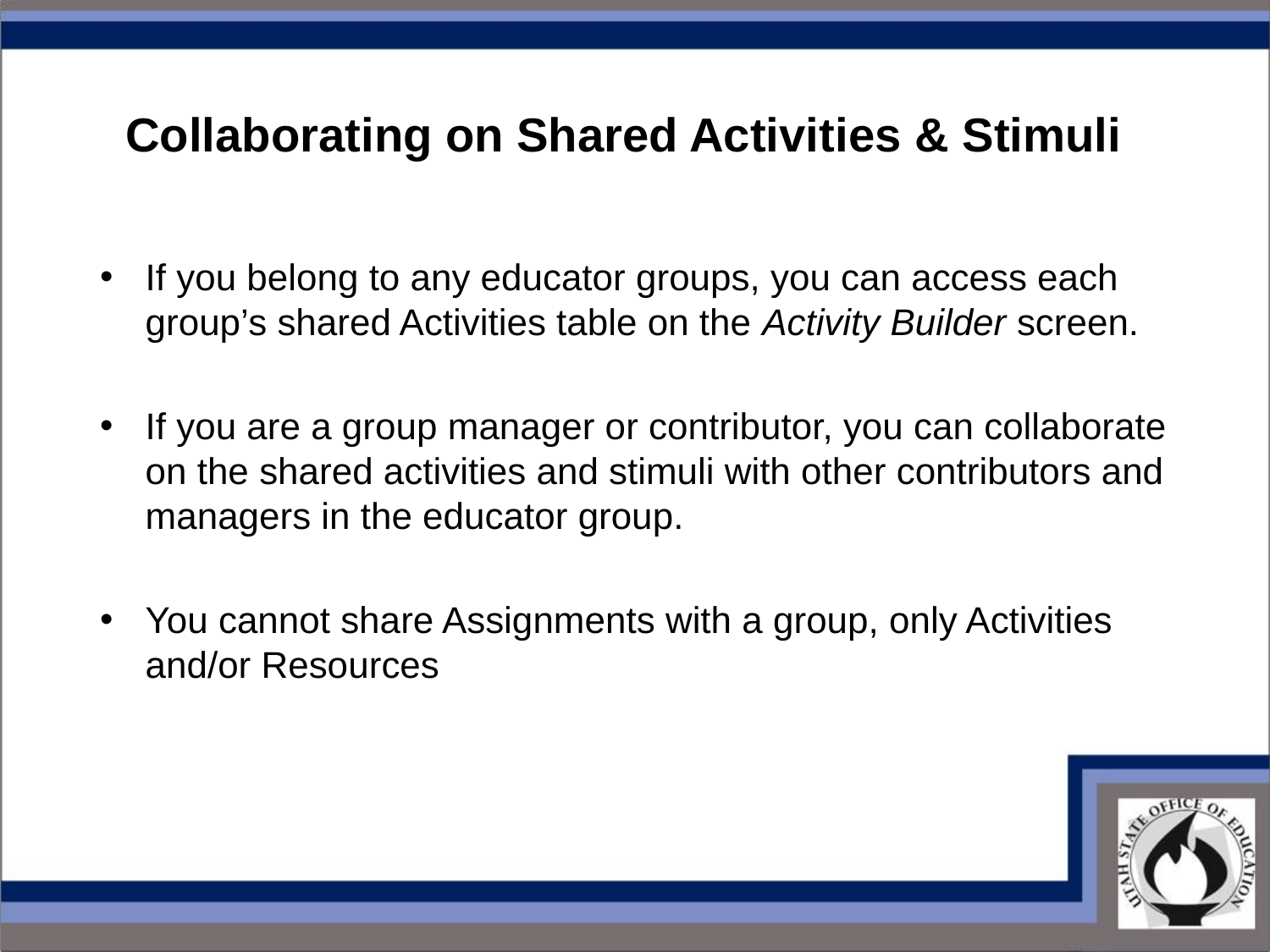

# Collaborating on Shared Activities & Stimuli
If you belong to any educator groups, you can access each group’s shared Activities table on the Activity Builder screen.

If you are a group manager or contributor, you can collaborate on the shared activities and stimuli with other contributors and managers in the educator group.

You cannot share Assignments with a group, only Activities and/or Resources